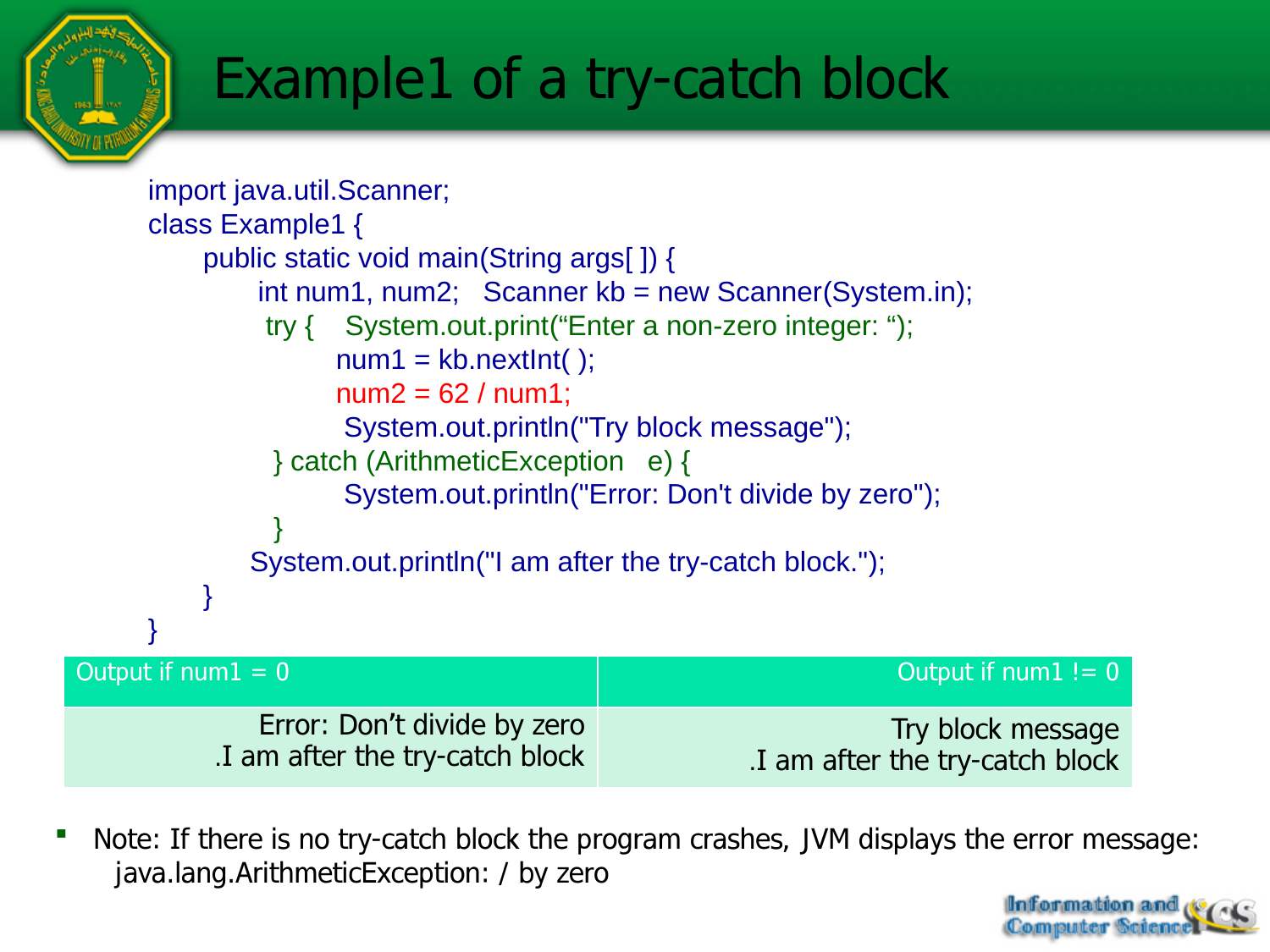

# Example1 of a try-catch block
import java.util.Scanner;
class Example1 {
       public static void main(String args[ ]) {
              int num1, num2;   Scanner kb = new Scanner(System.in);
               try {    System.out.print(“Enter a non-zero integer: “);
                        num1 = kb.nextInt( );
                        num2 = 62 / num1;
                         System.out.println("Try block message");
                } catch (ArithmeticException   e) {
                         System.out.println("Error: Don't divide by zero");
                }
             System.out.println("I am after the try-catch block.");
       }
}
| Output if num1 = 0 | Output if num1 != 0 |
| --- | --- |
| Error: Don’t divide by zero I am after the try-catch block. | Try block message I am after the try-catch block. |
 Note: If there is no try-catch block the program crashes, JVM displays the error message:
       java.lang.ArithmeticException: / by zero